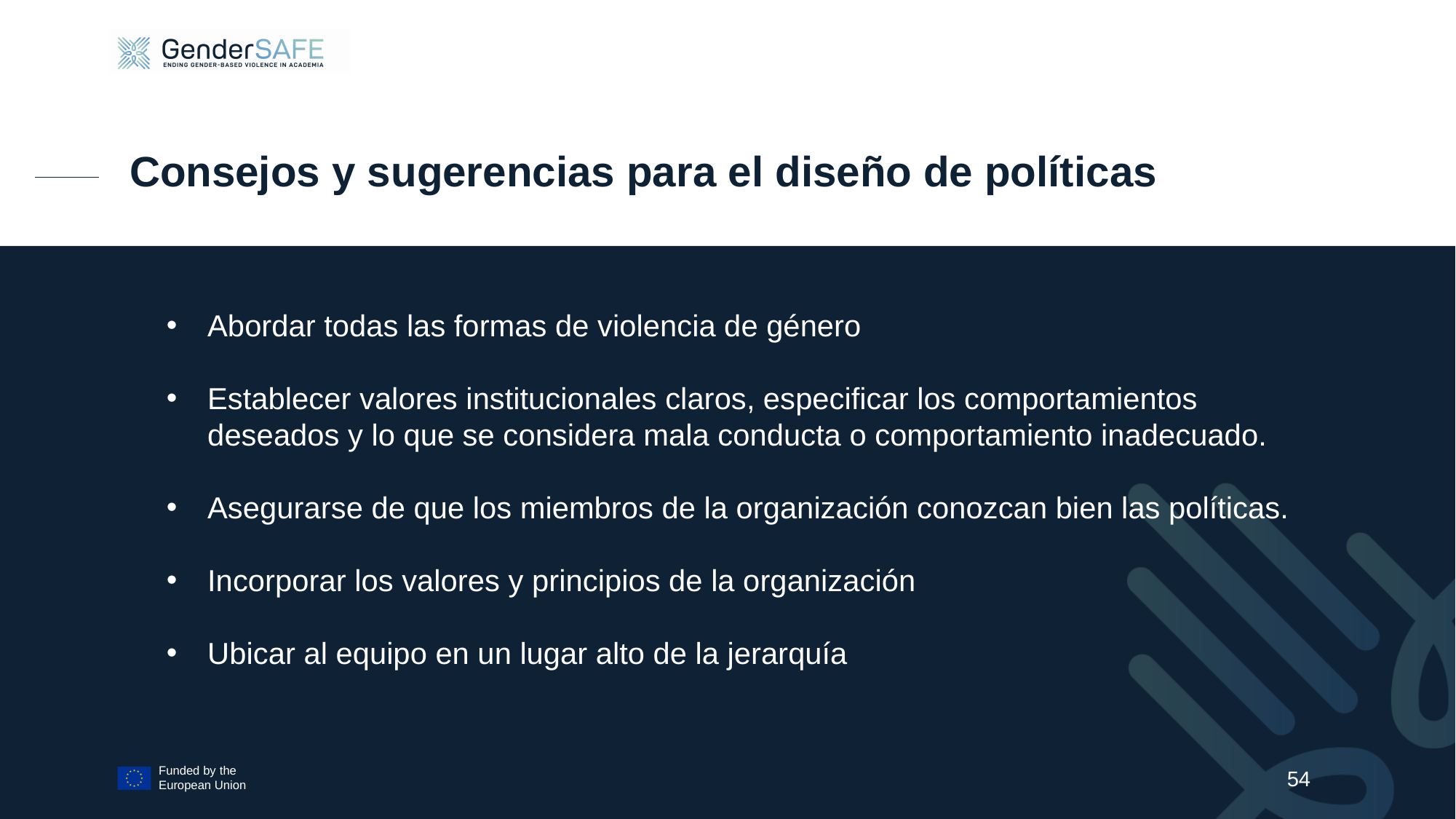

Consejos y sugerencias para el diseño de políticas
Abordar todas las formas de violencia de género

Establecer valores institucionales claros, especificar los comportamientos deseados y lo que se considera mala conducta o comportamiento inadecuado.

Asegurarse de que los miembros de la organización conozcan bien las políticas.

Incorporar los valores y principios de la organización

Ubicar al equipo en un lugar alto de la jerarquía